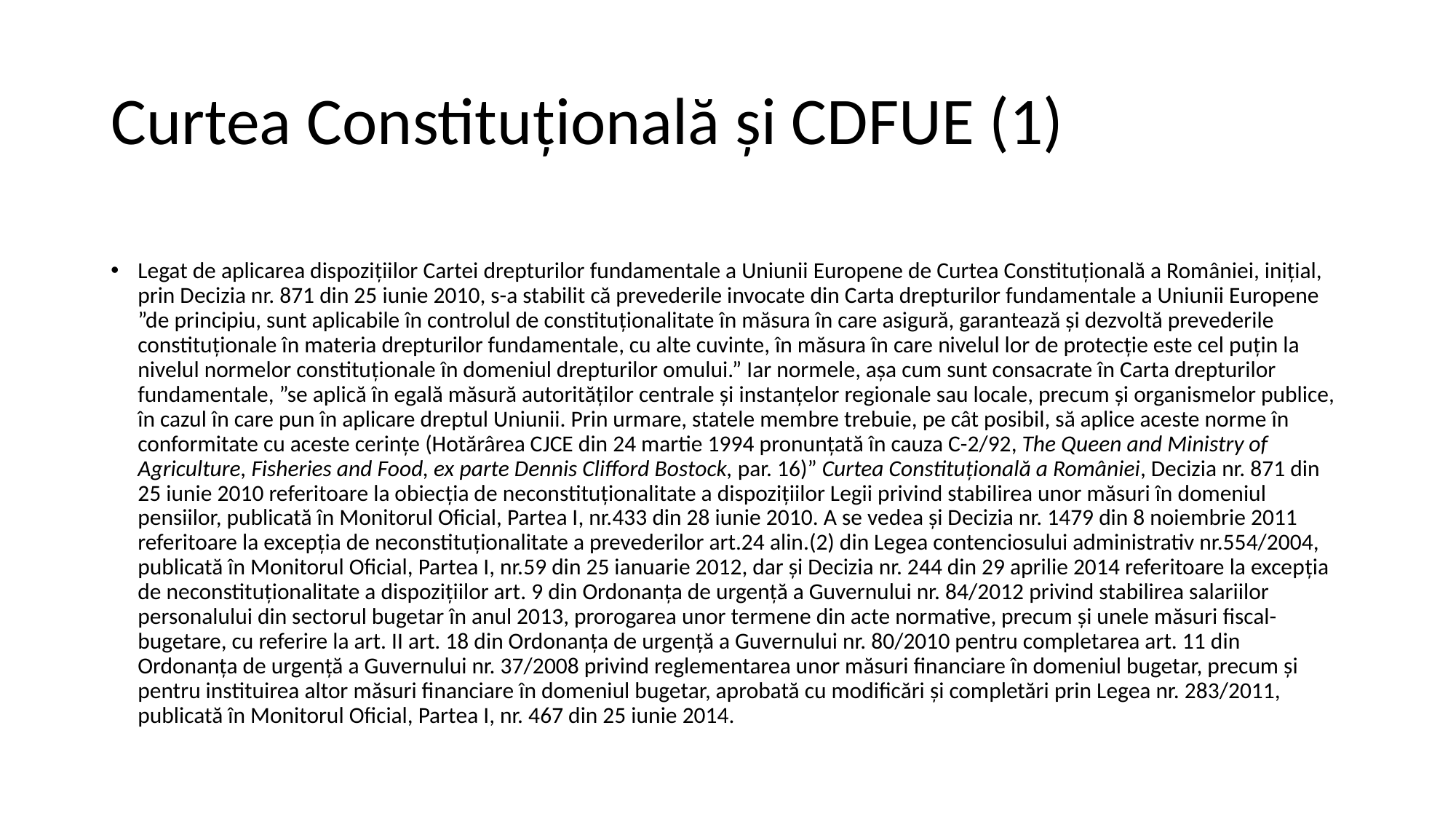

# Curtea Constituţională şi CDFUE (1)

Legat de aplicarea dispoziţiilor Cartei drepturilor fundamentale a Uniunii Europene de Curtea Constituţională a României, iniţial, prin Decizia nr. 871 din 25 iunie 2010, s-a stabilit că prevederile invocate din Carta drepturilor fundamentale a Uniunii Europene ”de principiu, sunt aplicabile în controlul de constituţionalitate în măsura în care asigură, garantează şi dezvoltă prevederile constituţionale în materia drepturilor fundamentale, cu alte cuvinte, în măsura în care nivelul lor de protecţie este cel puţin la nivelul normelor constituţionale în domeniul drepturilor omului.” Iar normele, aşa cum sunt consacrate în Carta drepturilor fundamentale, ”se aplică în egală măsură autorităţilor centrale şi instanţelor regionale sau locale, precum şi organismelor publice, în cazul în care pun în aplicare dreptul Uniunii. Prin urmare, statele membre trebuie, pe cât posibil, să aplice aceste norme în conformitate cu aceste cerinţe (Hotărârea CJCE din 24 martie 1994 pronunţată în cauza C-2/92, The Queen and Ministry of Agriculture, Fisheries and Food, ex parte Dennis Clifford Bostock, par. 16)” Curtea Constituţională a României, Decizia nr. 871 din 25 iunie 2010 referitoare la obiecţia de neconstituţionalitate a dispoziţiilor Legii privind stabilirea unor măsuri în domeniul pensiilor, publicată în Monitorul Oficial, Partea I, nr.433 din 28 iunie 2010. A se vedea şi Decizia nr. 1479 din 8 noiembrie 2011 referitoare la excepţia de neconstituţionalitate a prevederilor art.24 alin.(2) din Legea contenciosului administrativ nr.554/2004, publicată în Monitorul Oficial, Partea I, nr.59 din 25 ianuarie 2012, dar şi Decizia nr. 244 din 29 aprilie 2014 referitoare la excepţia de neconstituţionalitate a dispoziţiilor art. 9 din Ordonanţa de urgenţă a Guvernului nr. 84/2012 privind stabilirea salariilor personalului din sectorul bugetar în anul 2013, prorogarea unor termene din acte normative, precum şi unele măsuri fiscal-bugetare, cu referire la art. II art. 18 din Ordonanţa de urgenţă a Guvernului nr. 80/2010 pentru completarea art. 11 din Ordonanţa de urgenţă a Guvernului nr. 37/2008 privind reglementarea unor măsuri financiare în domeniul bugetar, precum şi pentru instituirea altor măsuri financiare în domeniul bugetar, aprobată cu modificări şi completări prin Legea nr. 283/2011, publicată în Monitorul Oficial, Partea I, nr. 467 din 25 iunie 2014.